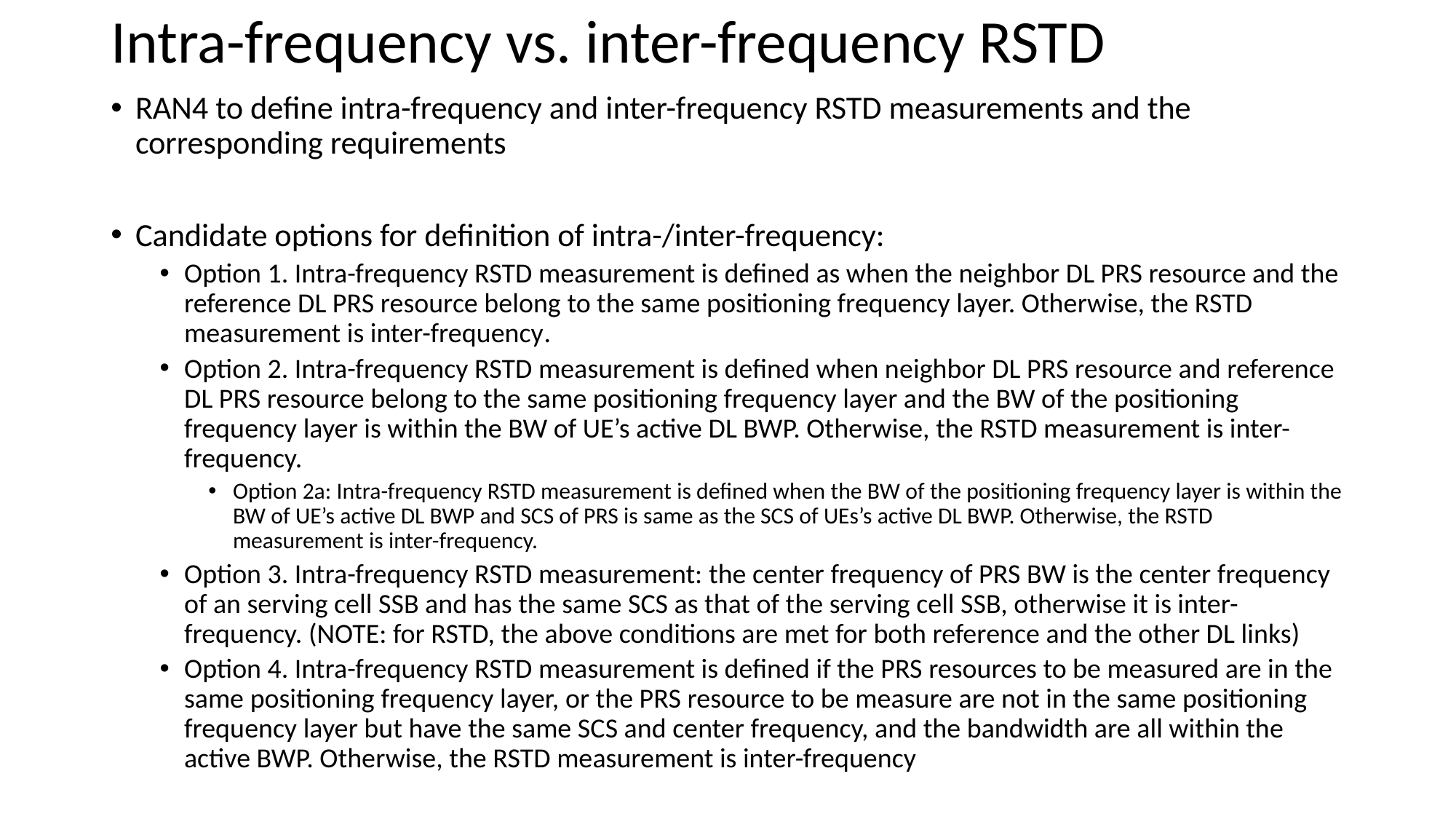

# Intra-frequency vs. inter-frequency RSTD
RAN4 to define intra-frequency and inter-frequency RSTD measurements and the corresponding requirements

Candidate options for definition of intra-/inter-frequency:
Option 1. Intra-frequency RSTD measurement is defined as when the neighbor DL PRS resource and the reference DL PRS resource belong to the same positioning frequency layer. Otherwise, the RSTD measurement is inter-frequency.
Option 2. Intra-frequency RSTD measurement is defined when neighbor DL PRS resource and reference DL PRS resource belong to the same positioning frequency layer and the BW of the positioning frequency layer is within the BW of UE’s active DL BWP. Otherwise, the RSTD measurement is inter-frequency.
Option 2a: Intra-frequency RSTD measurement is defined when the BW of the positioning frequency layer is within the BW of UE’s active DL BWP and SCS of PRS is same as the SCS of UEs’s active DL BWP. Otherwise, the RSTD measurement is inter-frequency.
Option 3. Intra-frequency RSTD measurement: the center frequency of PRS BW is the center frequency of an serving cell SSB and has the same SCS as that of the serving cell SSB, otherwise it is inter-frequency. (NOTE: for RSTD, the above conditions are met for both reference and the other DL links)
Option 4. Intra-frequency RSTD measurement is defined if the PRS resources to be measured are in the same positioning frequency layer, or the PRS resource to be measure are not in the same positioning frequency layer but have the same SCS and center frequency, and the bandwidth are all within the active BWP. Otherwise, the RSTD measurement is inter-frequency